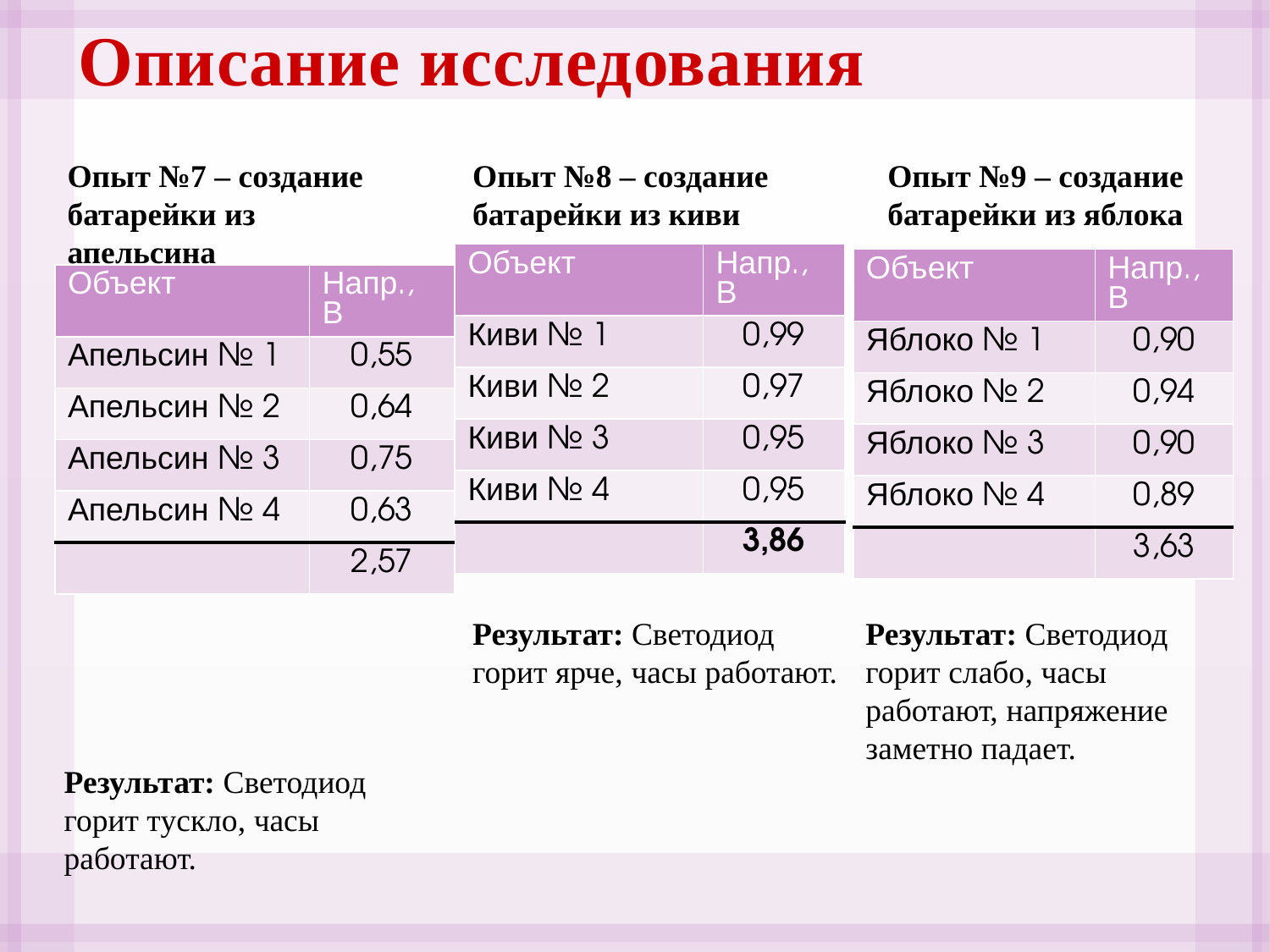

Описание исследования
Опыт №7 – создание батарейки из апельсина
Опыт №8 – создание батарейки из киви
Опыт №9 – создание батарейки из яблока
| Объект | Напр., В |
| --- | --- |
| Киви № 1 | 0,99 |
| Киви № 2 | 0,97 |
| Киви № 3 | 0,95 |
| Киви № 4 | 0,95 |
|  | 3,86 |
| Объект | Напр., В |
| --- | --- |
| Яблоко № 1 | 0,90 |
| Яблоко № 2 | 0,94 |
| Яблоко № 3 | 0,90 |
| Яблоко № 4 | 0,89 |
|  | 3,63 |
| Объект | Напр., В |
| --- | --- |
| Апельсин № 1 | 0,55 |
| Апельсин № 2 | 0,64 |
| Апельсин № 3 | 0,75 |
| Апельсин № 4 | 0,63 |
|  | 2,57 |
Результат: Светодиод горит ярче, часы работают.
Результат: Светодиод горит слабо, часы работают, напряжение заметно падает.
Результат: Светодиод горит тускло, часы работают.